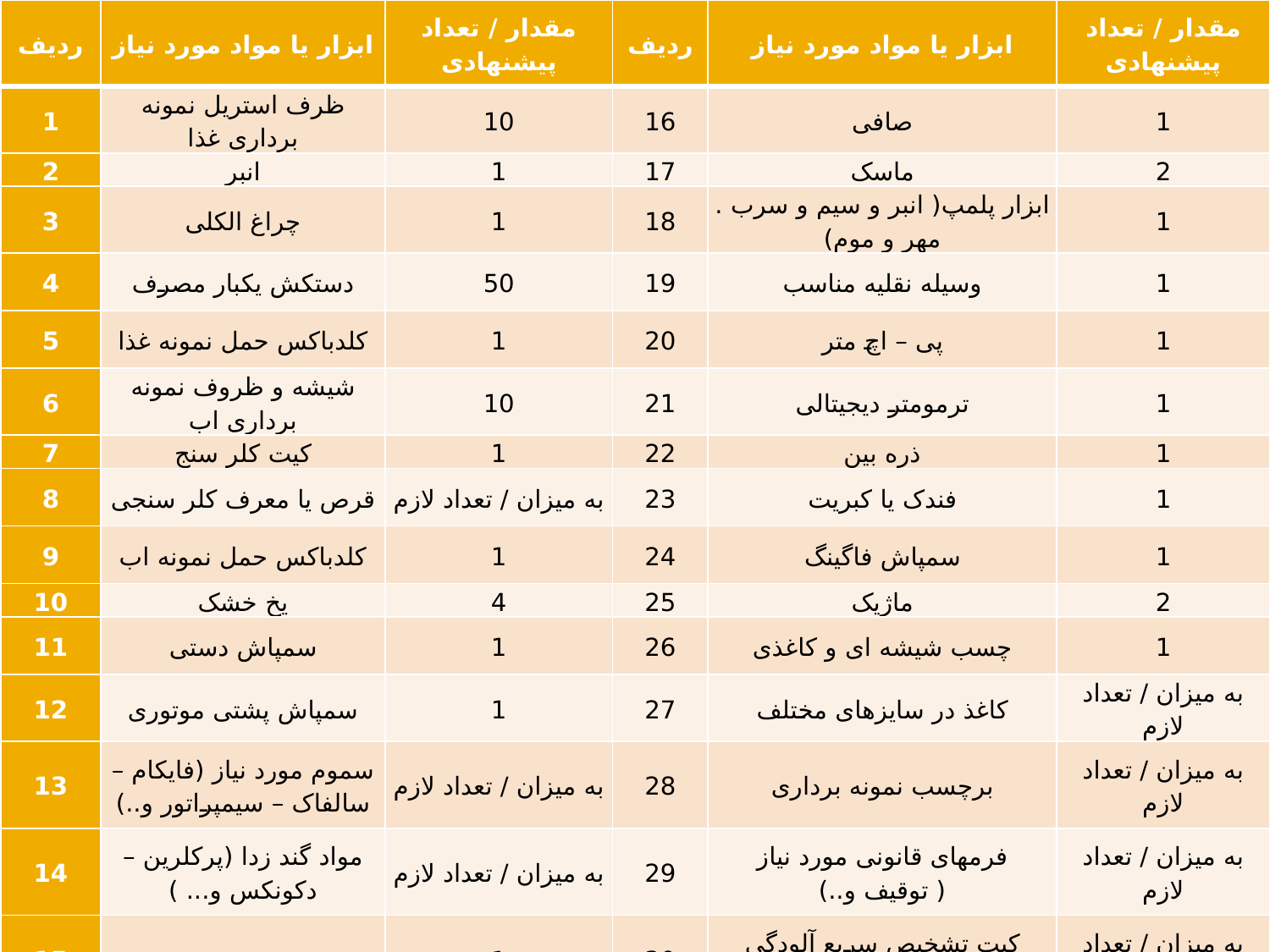

| ردیف | ابزار یا مواد مورد نیاز | مقدار / تعداد پیشنهادی | ردیف | ابزار یا مواد مورد نیاز | مقدار / تعداد پیشنهادی |
| --- | --- | --- | --- | --- | --- |
| 1 | ظرف استریل نمونه برداری غذا | 10 | 16 | صافی | 1 |
| 2 | انبر | 1 | 17 | ماسک | 2 |
| 3 | چراغ الکلی | 1 | 18 | ابزار پلمپ( انبر و سیم و سرب . مهر و موم) | 1 |
| 4 | دستکش یکبار مصرف | 50 | 19 | وسیله نقلیه مناسب | 1 |
| 5 | کلدباکس حمل نمونه غذا | 1 | 20 | پی – اچ متر | 1 |
| 6 | شیشه و ظروف نمونه برداری اب | 10 | 21 | ترمومتر دیجیتالی | 1 |
| 7 | کیت کلر سنج | 1 | 22 | ذره بین | 1 |
| 8 | قرص یا معرف کلر سنجی | به میزان / تعداد لازم | 23 | فندک یا کبریت | 1 |
| 9 | کلدباکس حمل نمونه اب | 1 | 24 | سمپاش فاگینگ | 1 |
| 10 | یخ خشک | 4 | 25 | ماژیک | 2 |
| 11 | سمپاش دستی | 1 | 26 | چسب شیشه ای و کاغذی | 1 |
| 12 | سمپاش پشتی موتوری | 1 | 27 | کاغذ در سایزهای مختلف | به میزان / تعداد لازم |
| 13 | سموم مورد نیاز (فایکام – سالفاک – سیمپراتور و..) | به میزان / تعداد لازم | 28 | برچسب نمونه برداری | به میزان / تعداد لازم |
| 14 | مواد گند زدا (پرکلرین – دکونکس و... ) | به میزان / تعداد لازم | 29 | فرمهای قانونی مورد نیاز ( توقیف و..) | به میزان / تعداد لازم |
| 15 | همزن | 1 | 30 | کیت تشخیص سریع آلودگی میکروبی مواد غذایی | به میزان / تعداد لازم |
#